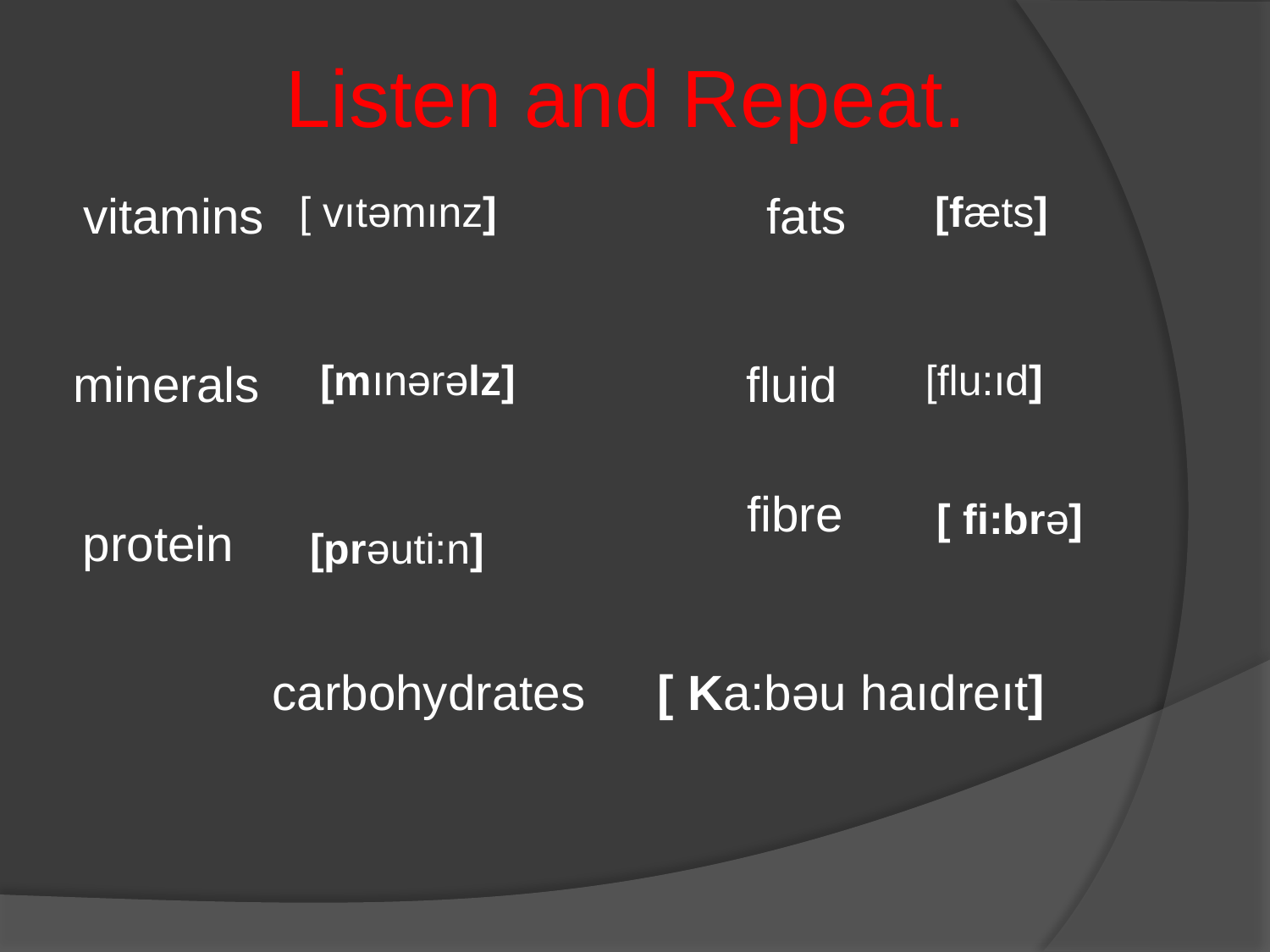

# Listen and Repeat.
vitamins
 [ vıtəmınz]
fats
[fæts]
minerals
[mınərəlz]
fluid
[flu:ıd]
fibre
 [ fi:brə]
protein
[prəuti:n]
carbohydrates
[ Ka:bəu haıdreıt]